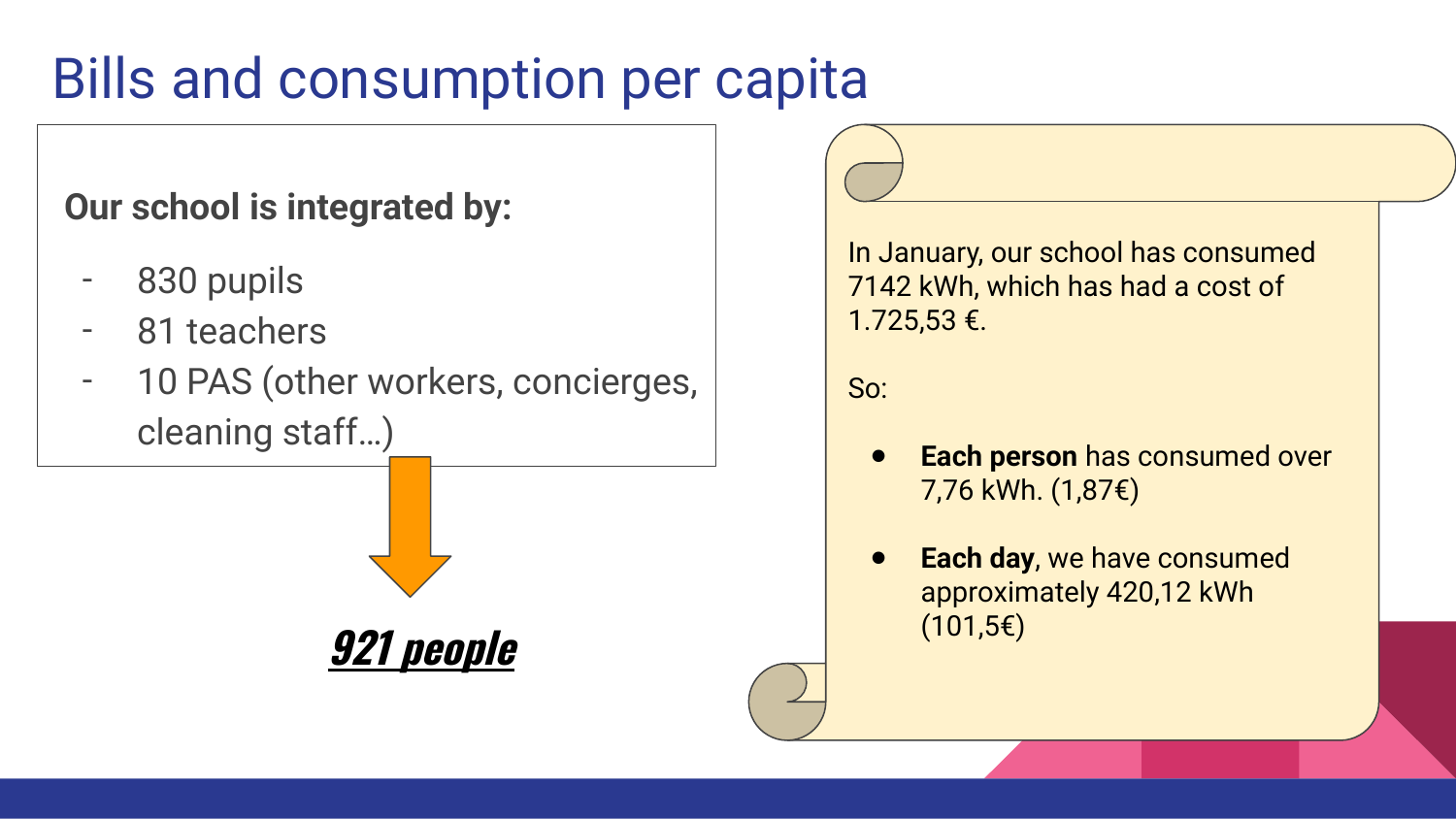

# Bills and consumption per capita

Our school is integrated by:
830 pupils
81 teachers
10 PAS (other workers, concierges, cleaning staff…)
In January, our school has consumed 7142 kWh, which has had a cost of 1.725,53 €.

So:

Each person has consumed over 7,76 kWh. (1,87€)

Each day, we have consumed approximately 420,12 kWh (101,5€)

921 people